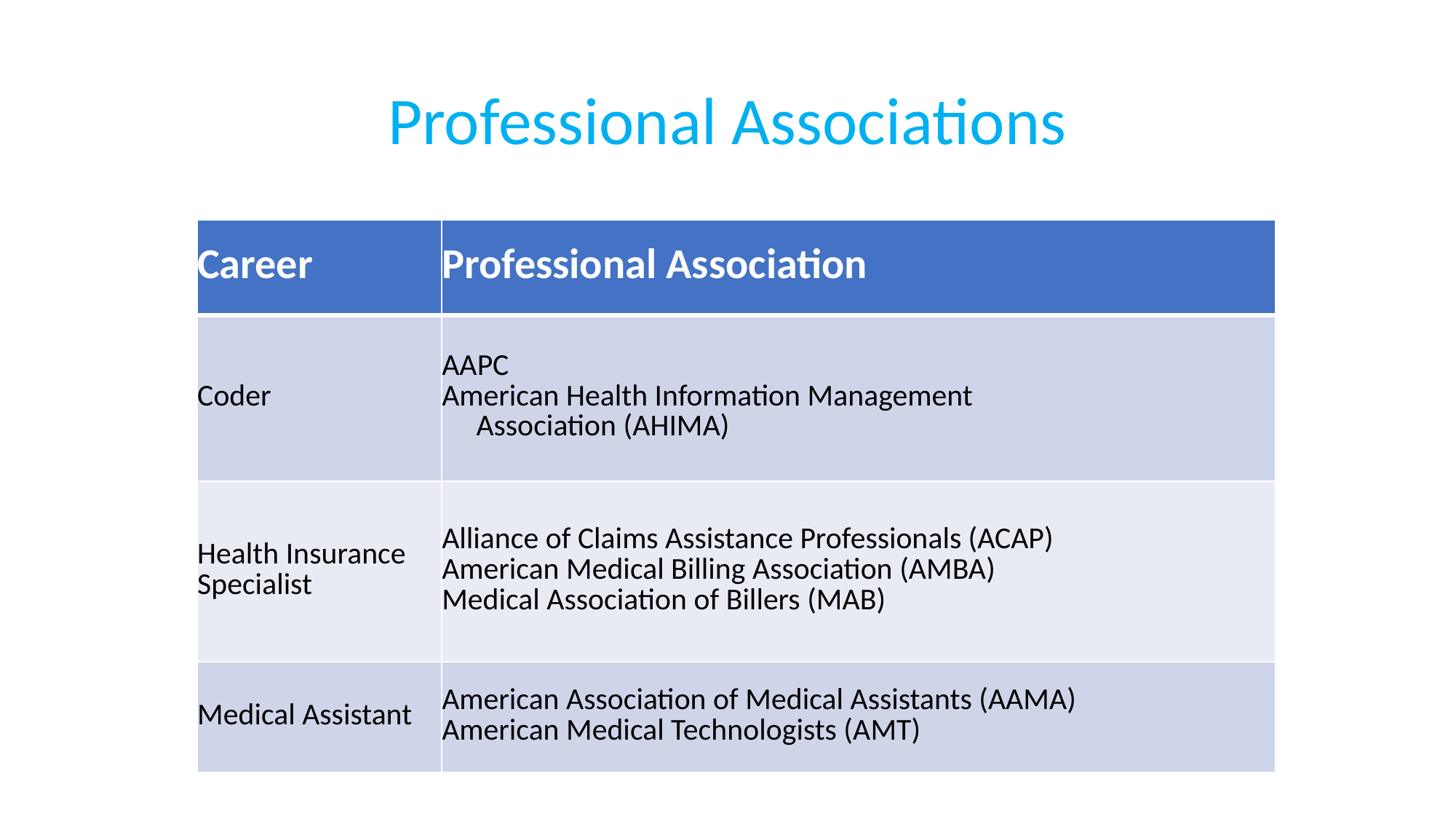

# Professional Associations

| Career | Professional Association |
| --- | --- |
| Coder | AAPC American Health Information Management Association (AHIMA) |
| Health Insurance Specialist | Alliance of Claims Assistance Professionals (ACAP) American Medical Billing Association (AMBA) Medical Association of Billers (MAB) |
| Medical Assistant | American Association of Medical Assistants (AAMA) American Medical Technologists (AMT) |